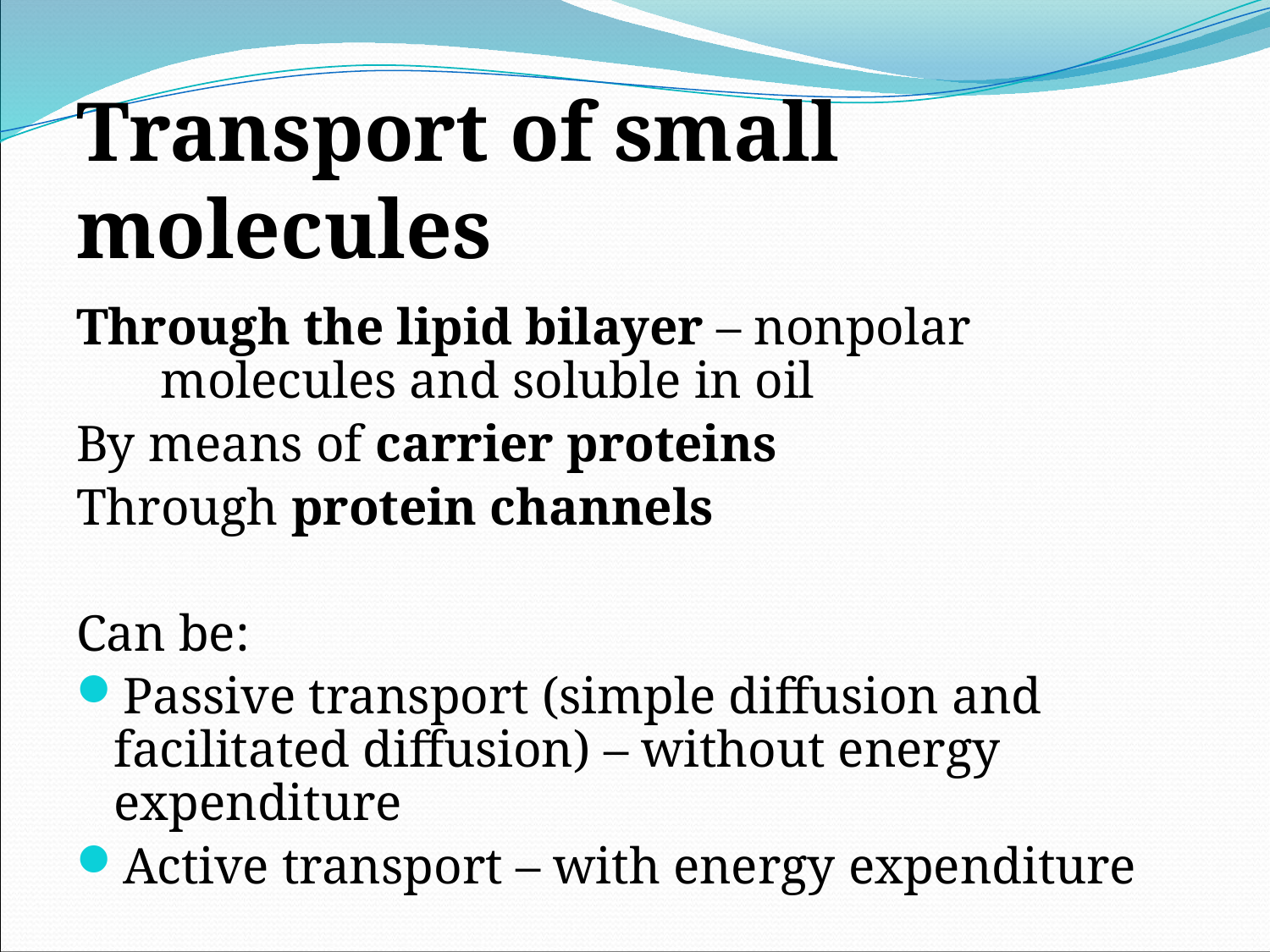

Transport of small molecules
Through the lipid bilayer – nonpolar molecules and soluble in oil
By means of carrier proteins
Through protein channels

Can be:
Passive transport (simple diffusion and facilitated diffusion) – without energy expenditure
Active transport – with energy expenditure